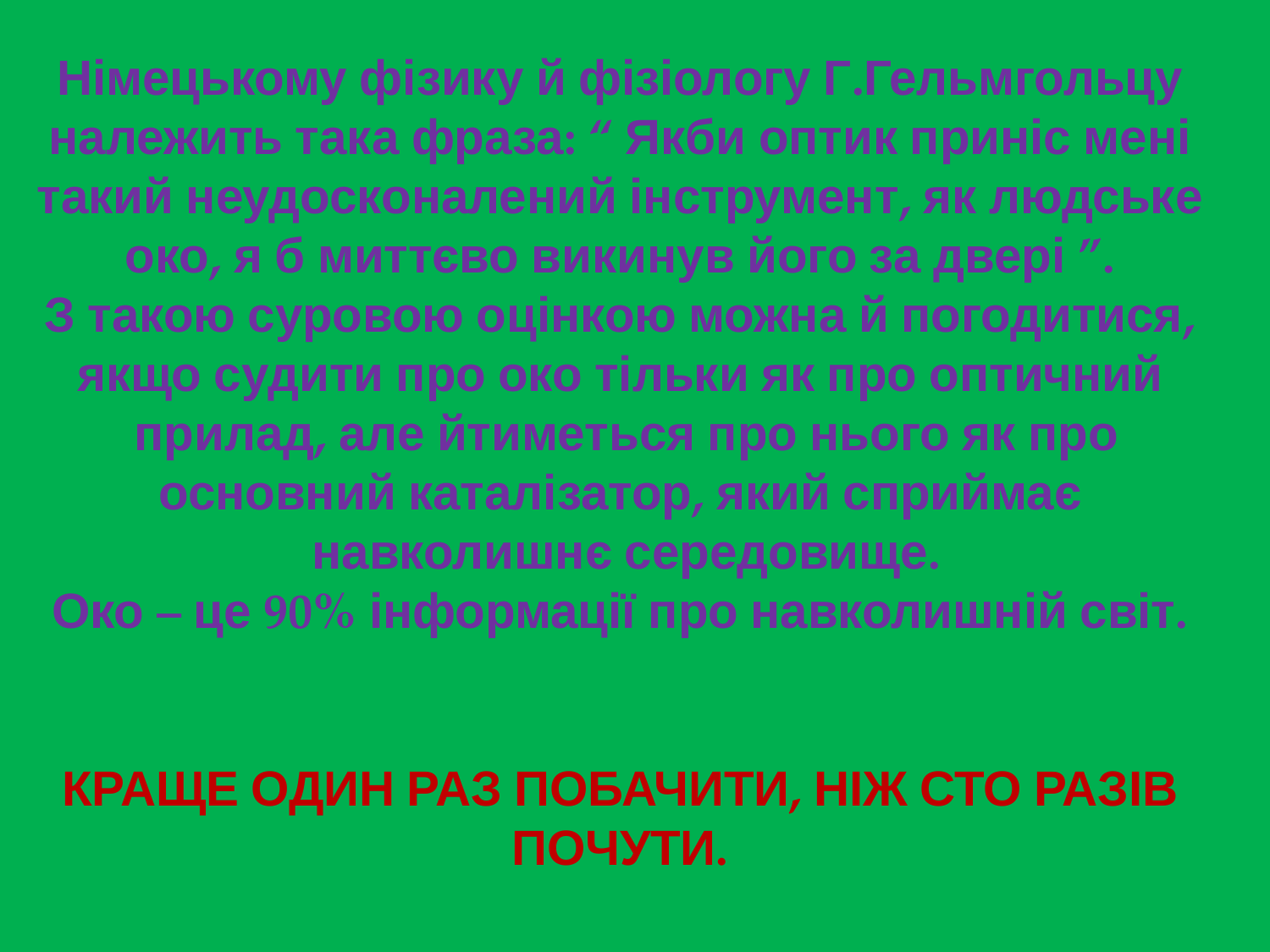

Німецькому фізику й фізіологу Г.Гельмгольцу належить така фраза: “ Якби оптик приніс мені такий неудосконалений інструмент, як людське око, я б миттєво викинув його за двері ”.
З такою суровою оцінкою можна й погодитися, якщо судити про око тільки як про оптичний
 прилад, але йтиметься про нього як про основний каталізатор, який сприймає
 навколишнє середовище.
Око – це 90% інформації про навколишній світ.

КРАЩЕ ОДИН РАЗ ПОБАЧИТИ, НІЖ СТО РАЗІВ ПОЧУТИ.